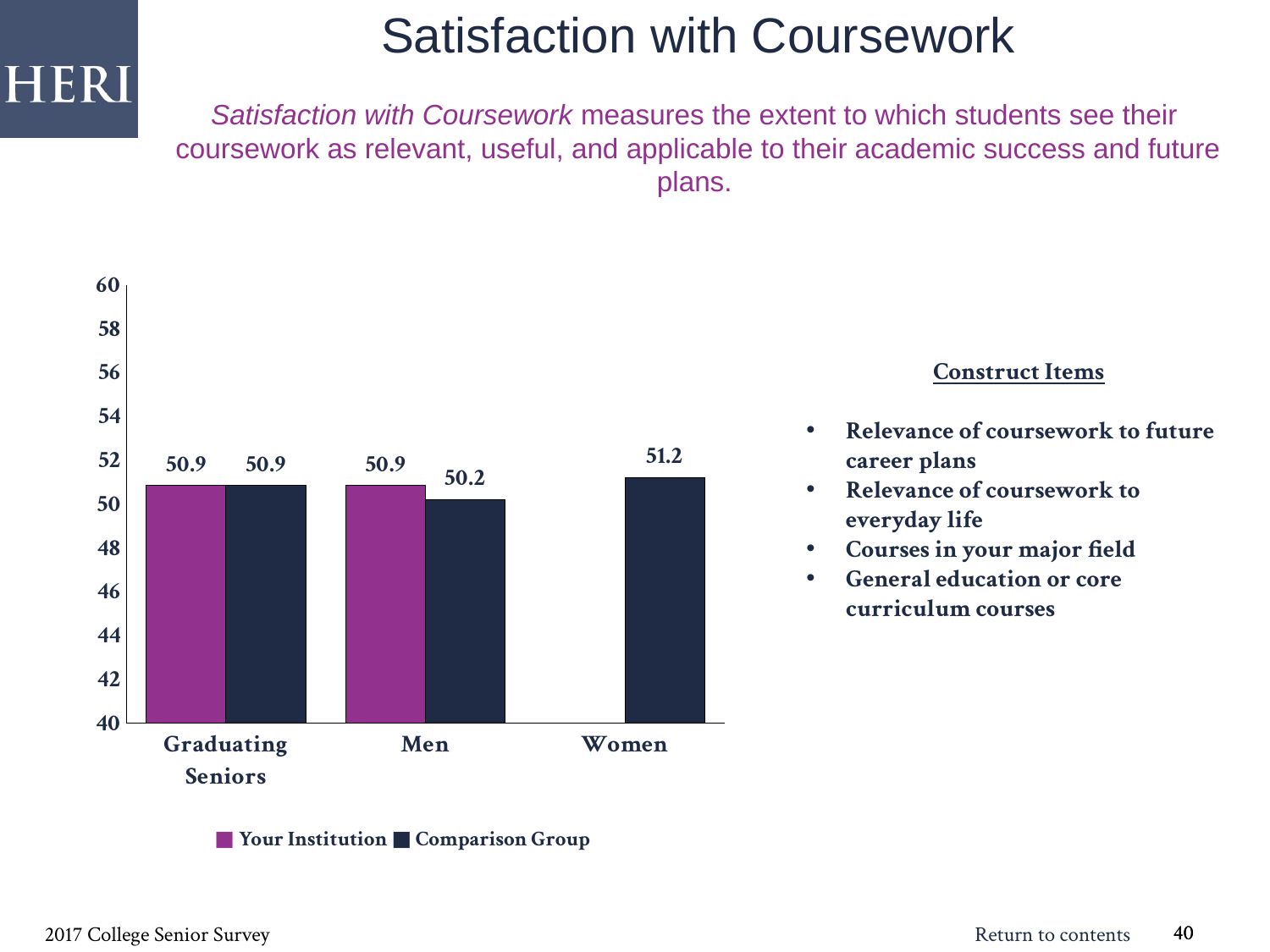

Satisfaction with Coursework
Satisfaction with Coursework measures the extent to which students see their
coursework as relevant, useful, and applicable to their academic success and future plans.

### Chart

| Category | Institution | Comparison |
|---|---|---|
| Graduating Seniors | 50.85 | 50.85 |
| Men | 50.85 | 50.2 |
| Women | 0.0 | 51.23 |
	Construct Items

Relevance of coursework to future   career plans
Relevance of coursework to everyday life
Courses in your major field
General education or core curriculum courses

■ Your Institution ■ Comparison Group
2017 College Senior Survey
40
40